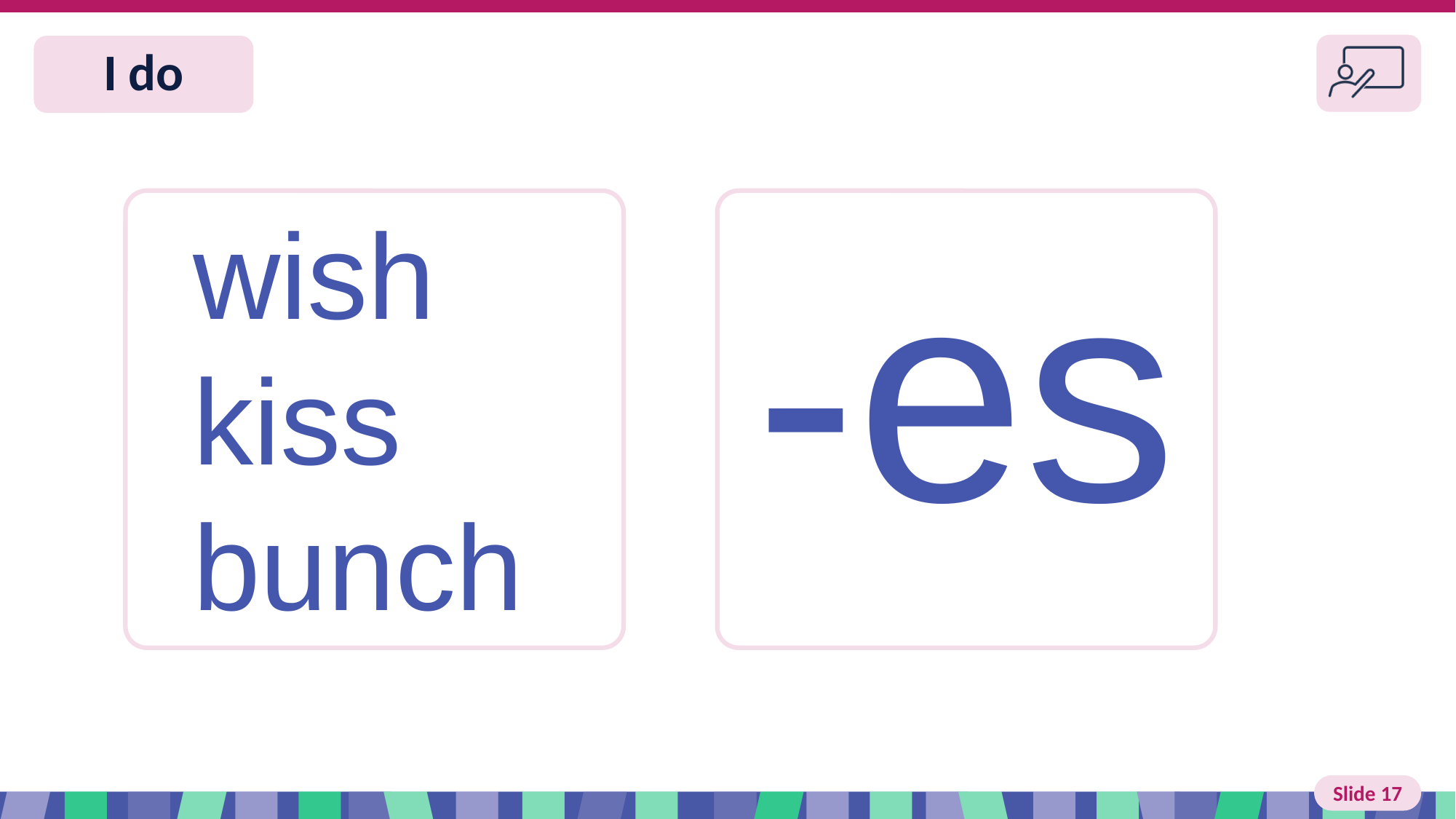

Slide 17 I do

wish
kiss
bunch
-es